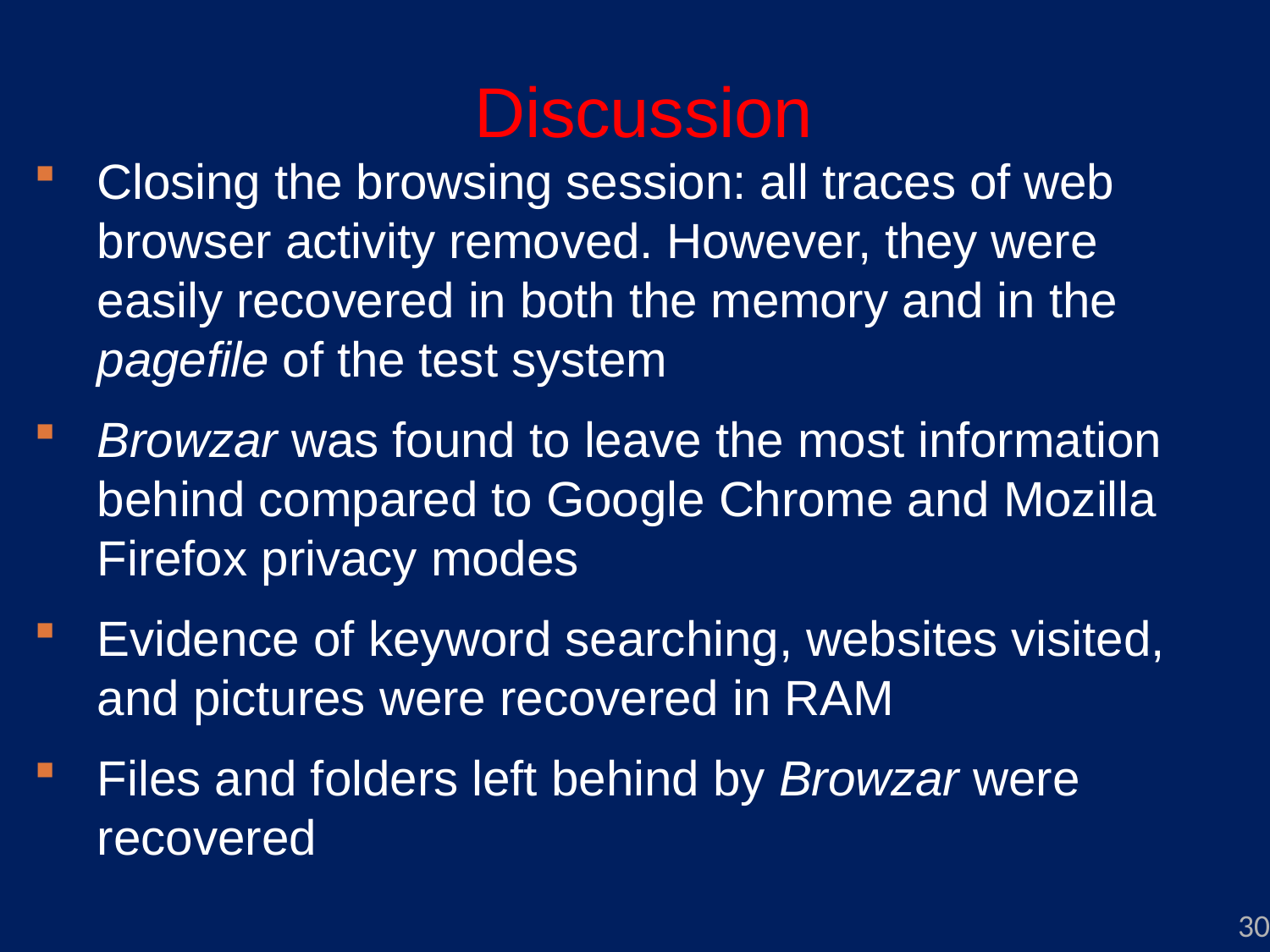

# Discussion
Closing the browsing session: all traces of web browser activity removed. However, they were easily recovered in both the memory and in the pagefile of the test system
Browzar was found to leave the most information behind compared to Google Chrome and Mozilla Firefox privacy modes
Evidence of keyword searching, websites visited, and pictures were recovered in RAM
Files and folders left behind by Browzar were recovered
30